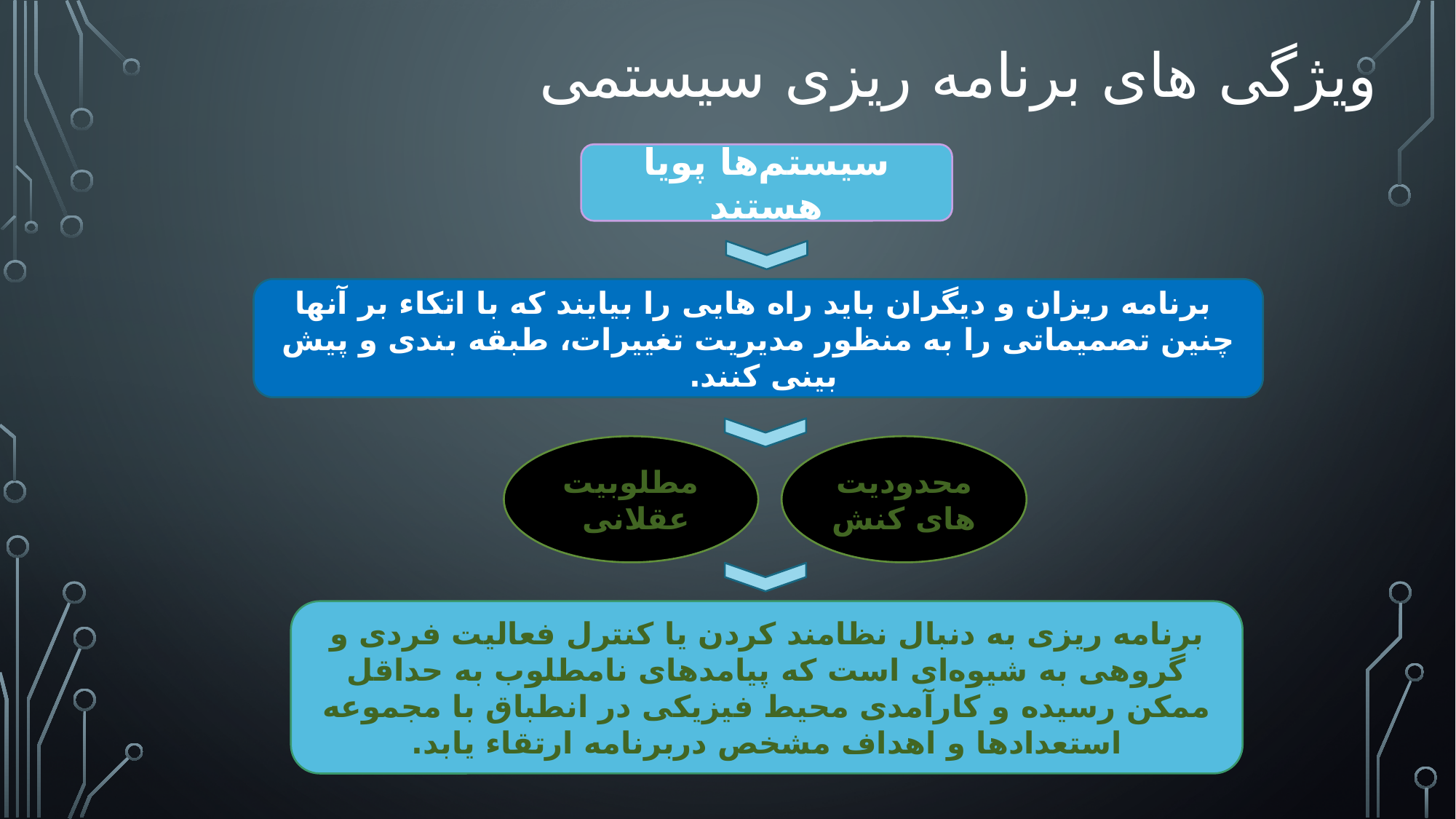

# ویژگی های برنامه ریزی سیستمی
سیستم‌ها پویا هستند

 برنامه ریزان و دیگران باید راه هایی را بیایند که با اتکاء بر آنها چنین تصمیماتی را به منظور مدیریت تغییرات، طبقه بندی و پیش بینی کنند.

مطلوبیت عقلانی
محدودیت‌های کنش

برنامه ریزی به دنبال نظامند کردن یا کنترل فعالیت فردی و گروهی به شیوه‌ای است که پیامدهای نامطلوب به حداقل ممکن رسیده و کارآمدی محیط فیزیکی در انطباق با مجموعه استعدادها و اهداف مشخص دربرنامه ارتقاء یابد.